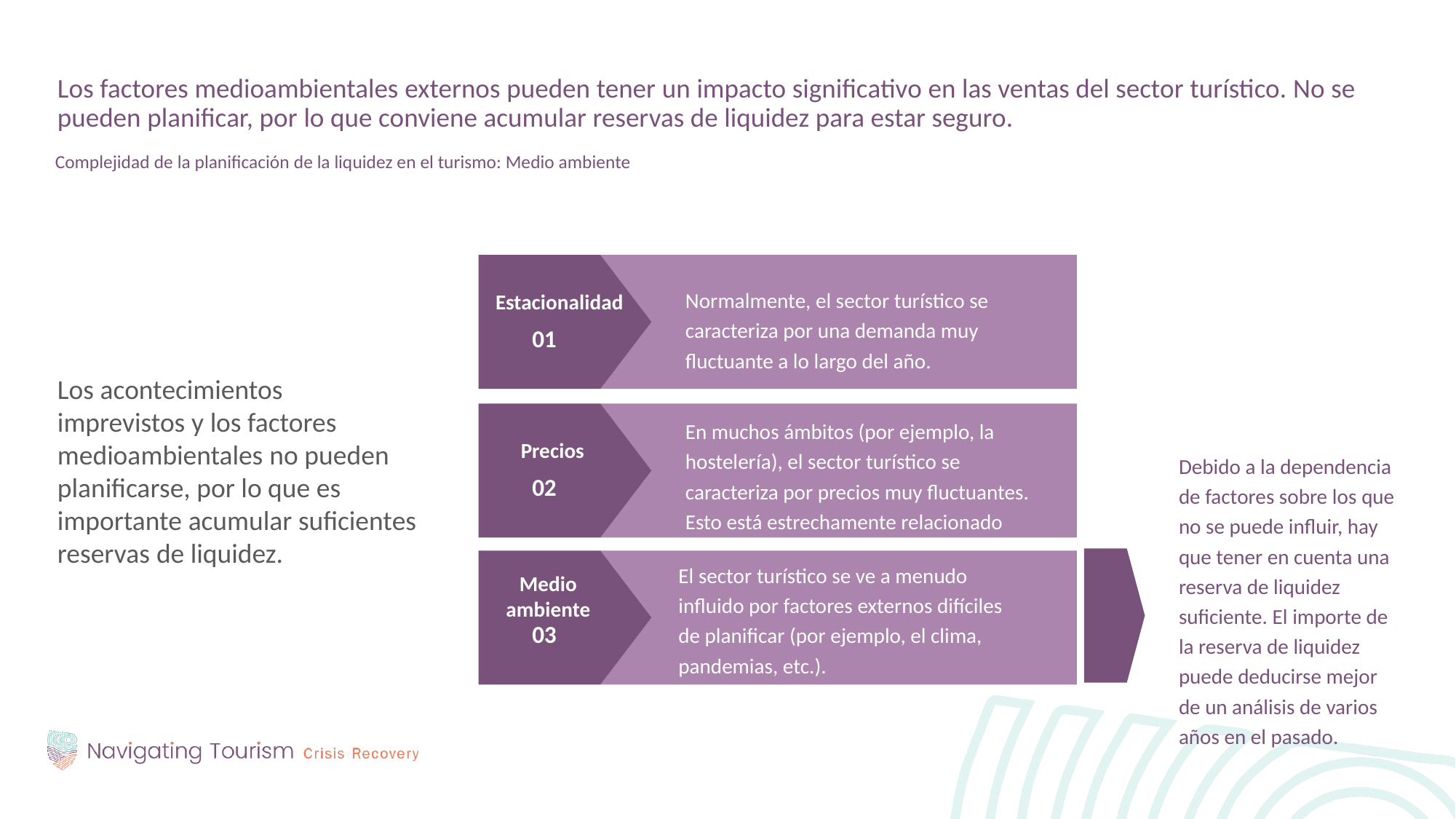

Los factores medioambientales externos pueden tener un impacto significativo en las ventas del sector turístico. No se pueden planificar, por lo que conviene acumular reservas de liquidez para estar seguro.
Complejidad de la planificación de la liquidez en el turismo: Medio ambiente
Los acontecimientos imprevistos y los factores medioambientales no pueden planificarse, por lo que es importante acumular suficientes reservas de liquidez.

Normalmente, el sector turístico se caracteriza por una demanda muy fluctuante a lo largo del año.
Estacionalidad
01

En muchos ámbitos (por ejemplo, la hostelería), el sector turístico se caracteriza por precios muy fluctuantes. Esto está estrechamente relacionado con la estacionalidad.
Precios
Debido a la dependencia de factores sobre los que no se puede influir, hay que tener en cuenta una reserva de liquidez suficiente. El importe de la reserva de liquidez puede deducirse mejor de un análisis de varios años en el pasado.
02

El sector turístico se ve a menudo influido por factores externos difíciles de planificar (por ejemplo, el clima, pandemias, etc.).
Medio ambiente
03